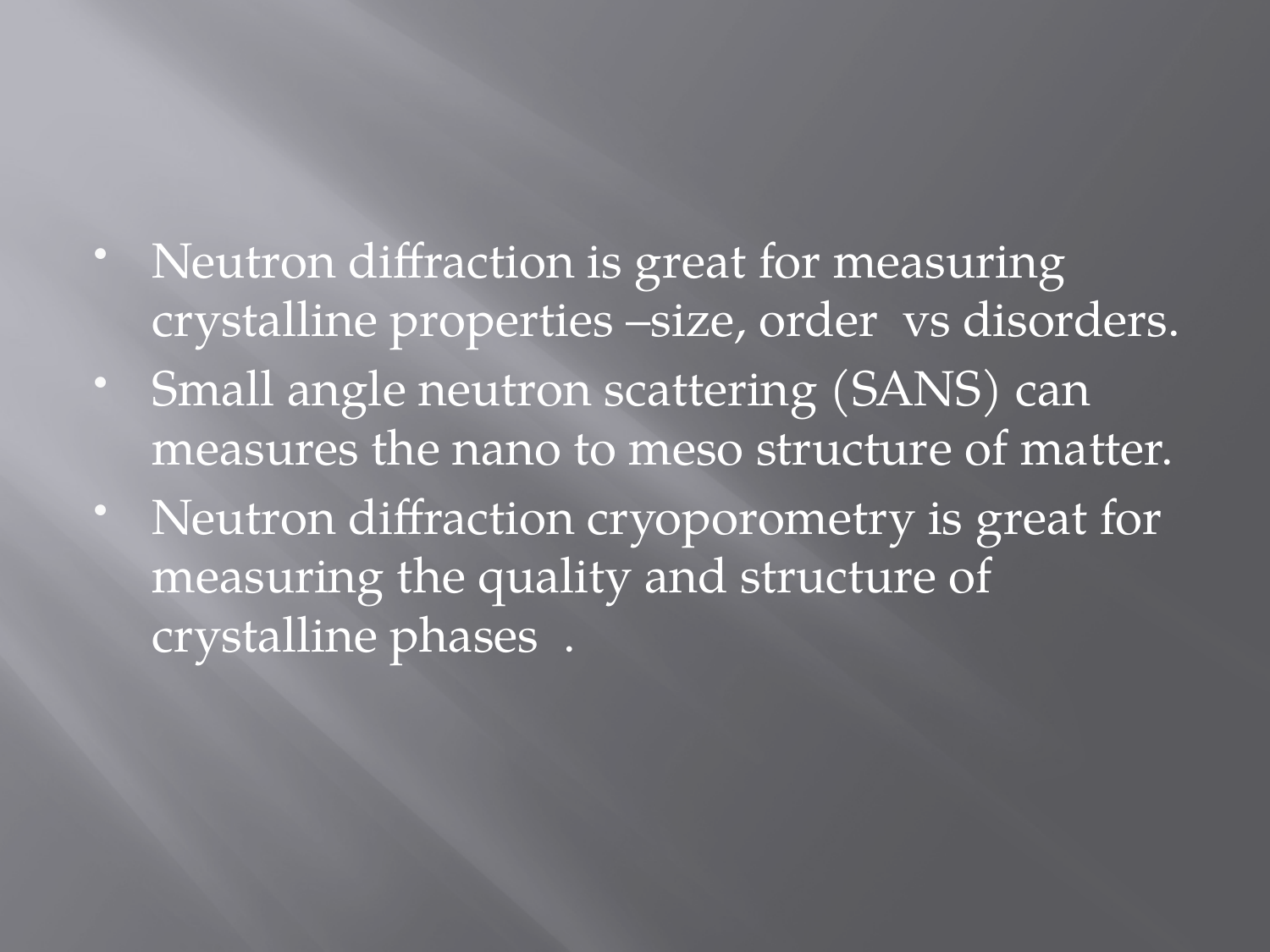

Neutron diffraction is great for measuring crystalline properties –size, order  vs disorders.
Small angle neutron scattering (SANS) can measures the nano to meso structure of matter.
Neutron diffraction cryoporometry is great for measuring the quality and structure of crystalline phases  .